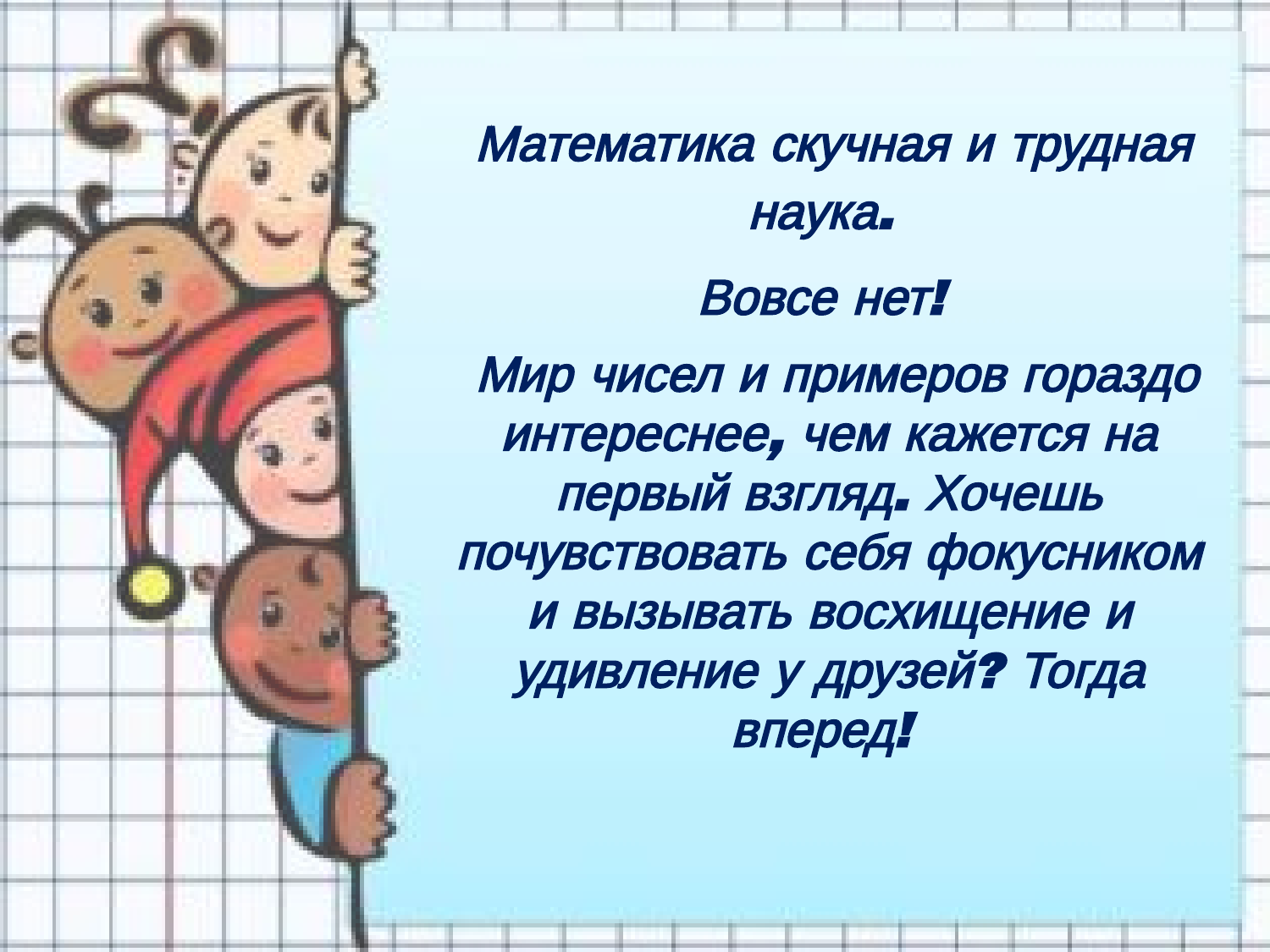

Математика скучная и трудная наука.
Вовсе нет!
 Мир чисел и примеров гораздо интереснее, чем кажется на первый взгляд. Хочешь почувствовать себя фокусником и вызывать восхищение и удивление у друзей? Тогда вперед!